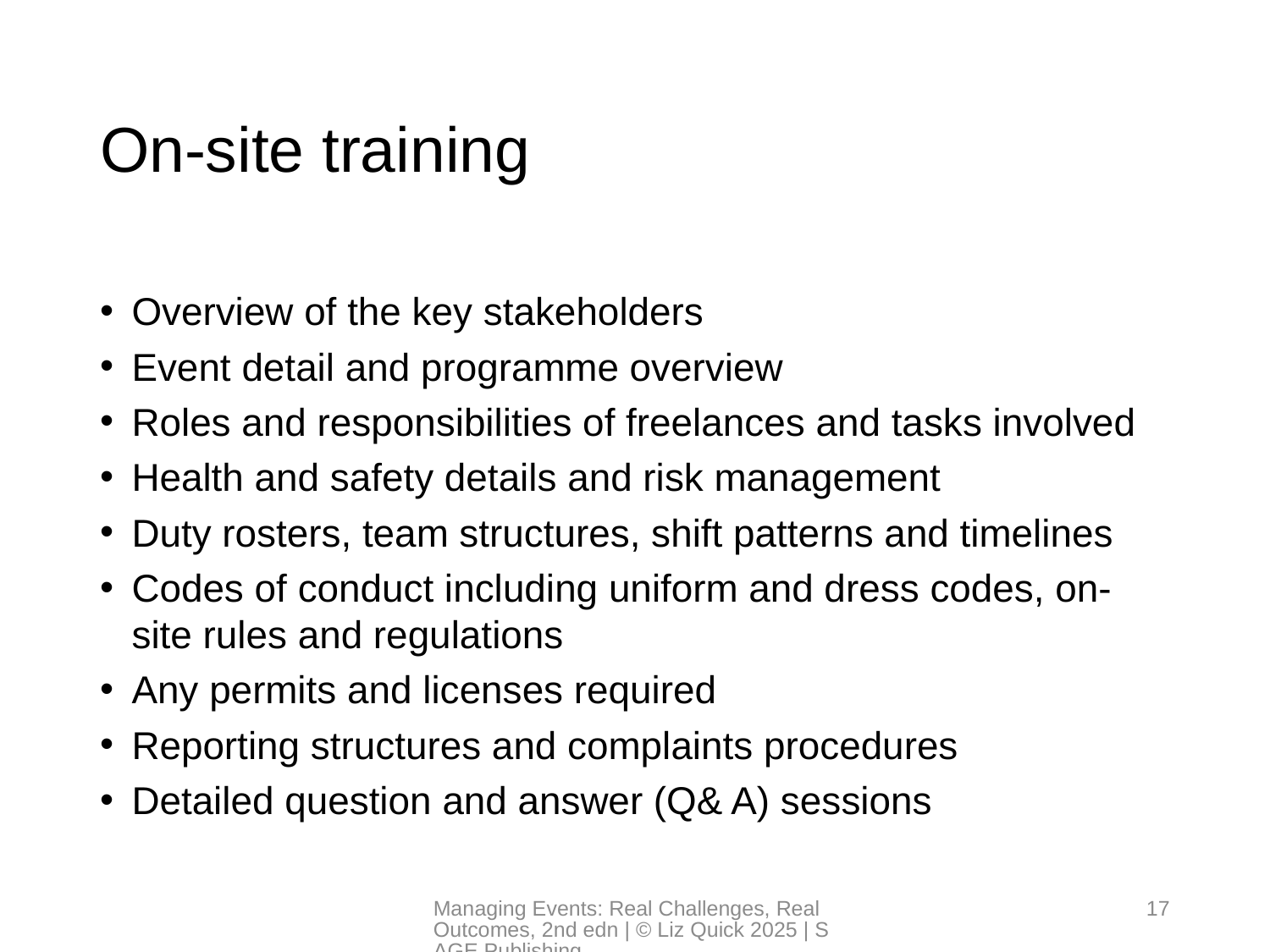

# On-site training
Overview of the key stakeholders
Event detail and programme overview
Roles and responsibilities of freelances and tasks involved
Health and safety details and risk management
Duty rosters, team structures, shift patterns and timelines
Codes of conduct including uniform and dress codes, on-site rules and regulations
Any permits and licenses required
Reporting structures and complaints procedures
Detailed question and answer (Q& A) sessions
Managing Events: Real Challenges, Real Outcomes, 2nd edn | © Liz Quick 2025 | SAGE Publishing
17